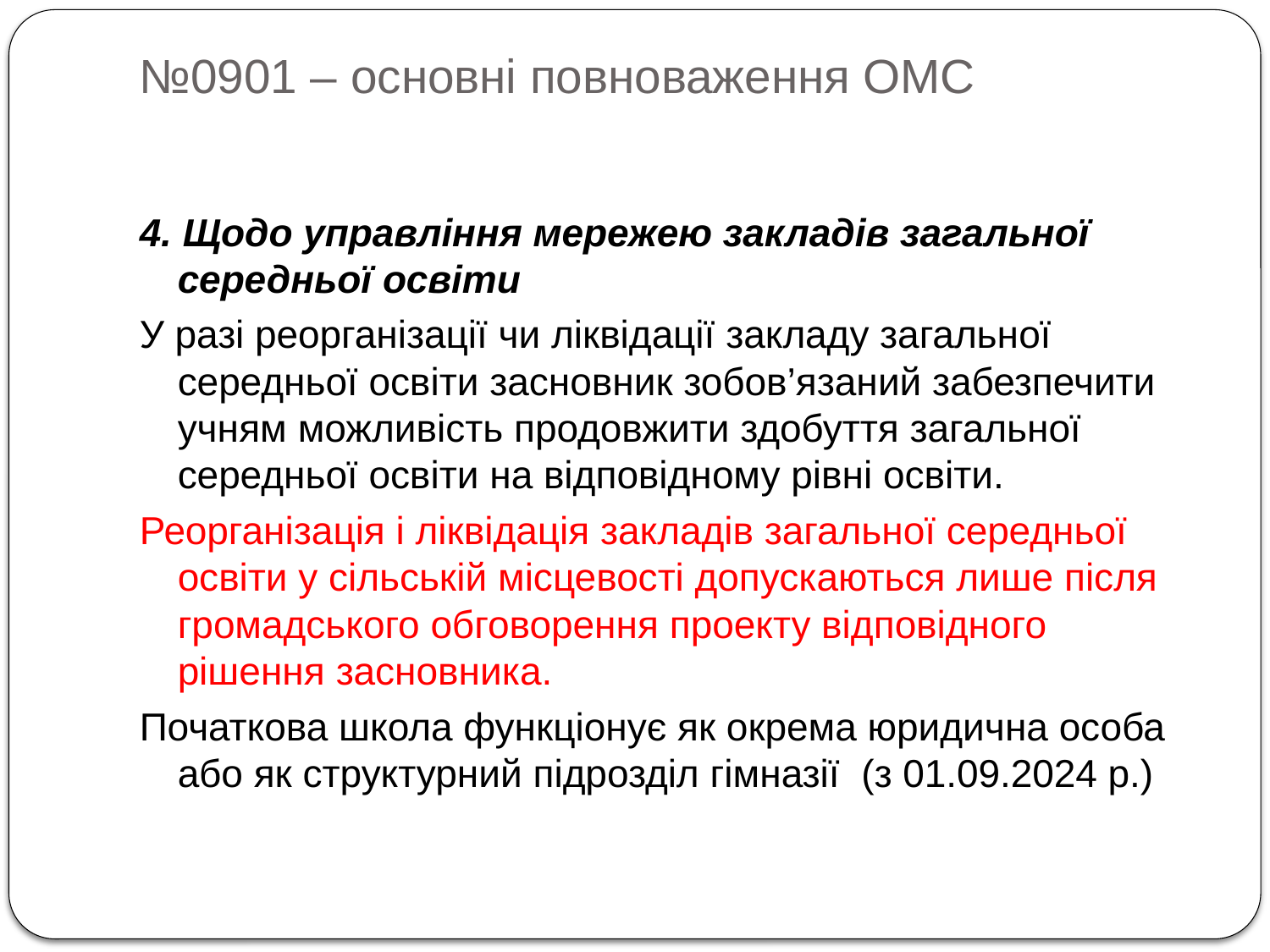

# №0901 – основні повноваження ОМС
4. Щодо управління мережею закладів загальної середньої освіти
У разі реорганізації чи ліквідації закладу загальної середньої освіти засновник зобов’язаний забезпечити учням можливість продовжити здобуття загальної середньої освіти на відповідному рівні освіти.
Реорганізація і ліквідація закладів загальної середньої освіти у сільській місцевості допускаються лише після громадського обговорення проекту відповідного рішення засновника.
Початкова школа функціонує як окрема юридична особа або як структурний підрозділ гімназії  (з 01.09.2024 р.)